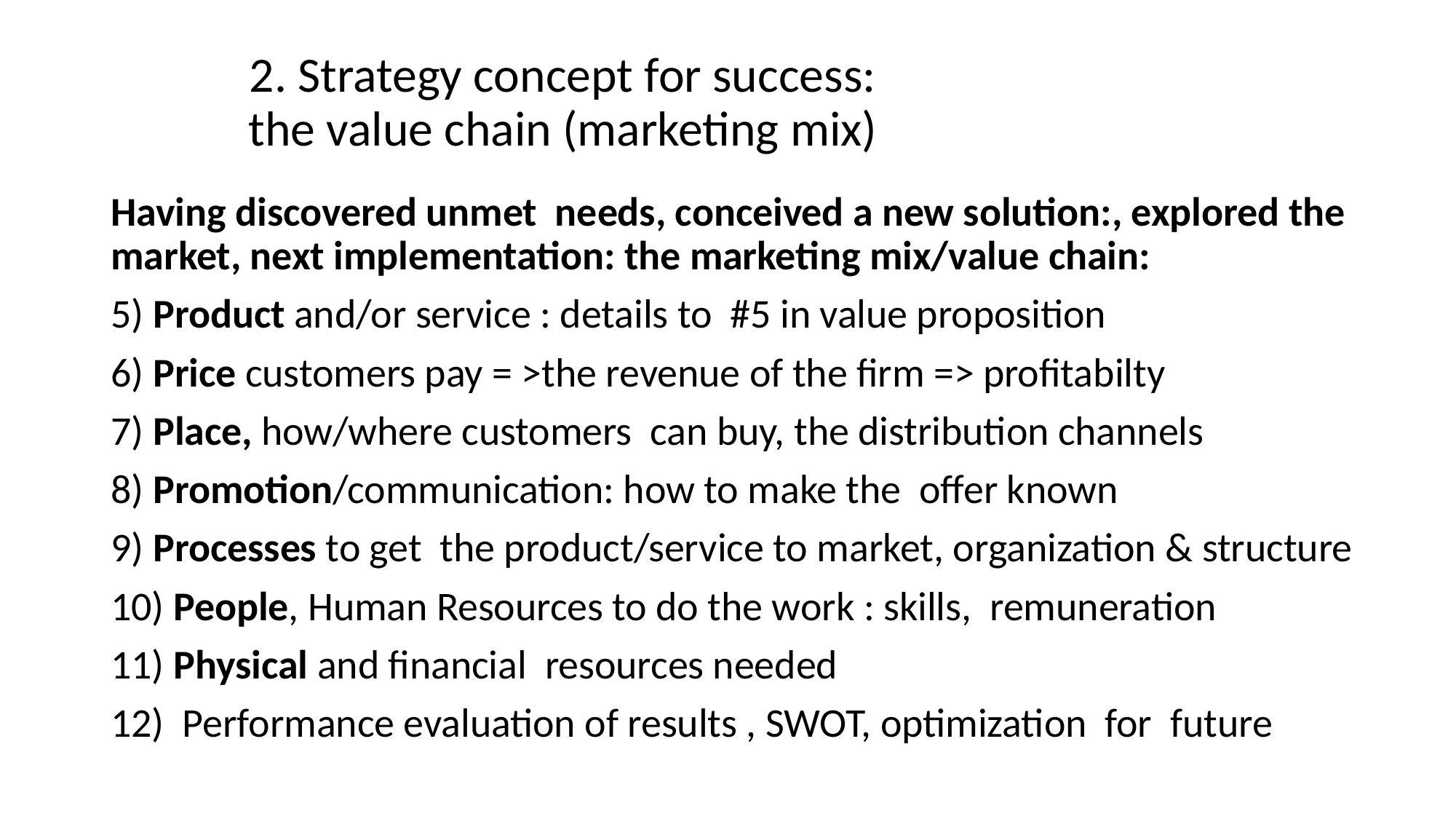

# 2. Strategy concept for success: the value chain (marketing mix)
Having discovered unmet  needs, conceived a new solution:, explored the market, next implementation: the marketing mix/value chain:
5) Product and/or service : details to  #5 in value proposition
6) Price customers pay = >the revenue of the firm => profitabilty
7) Place, how/where customers  can buy, the distribution channels
8) Promotion/communication: how to make the  offer known
9) Processes to get  the product/service to market, organization & structure
10) People, Human Resources to do the work : skills,  remuneration
11) Physical and financial  resources needed
12)  Performance evaluation of results , SWOT, optimization  for  future